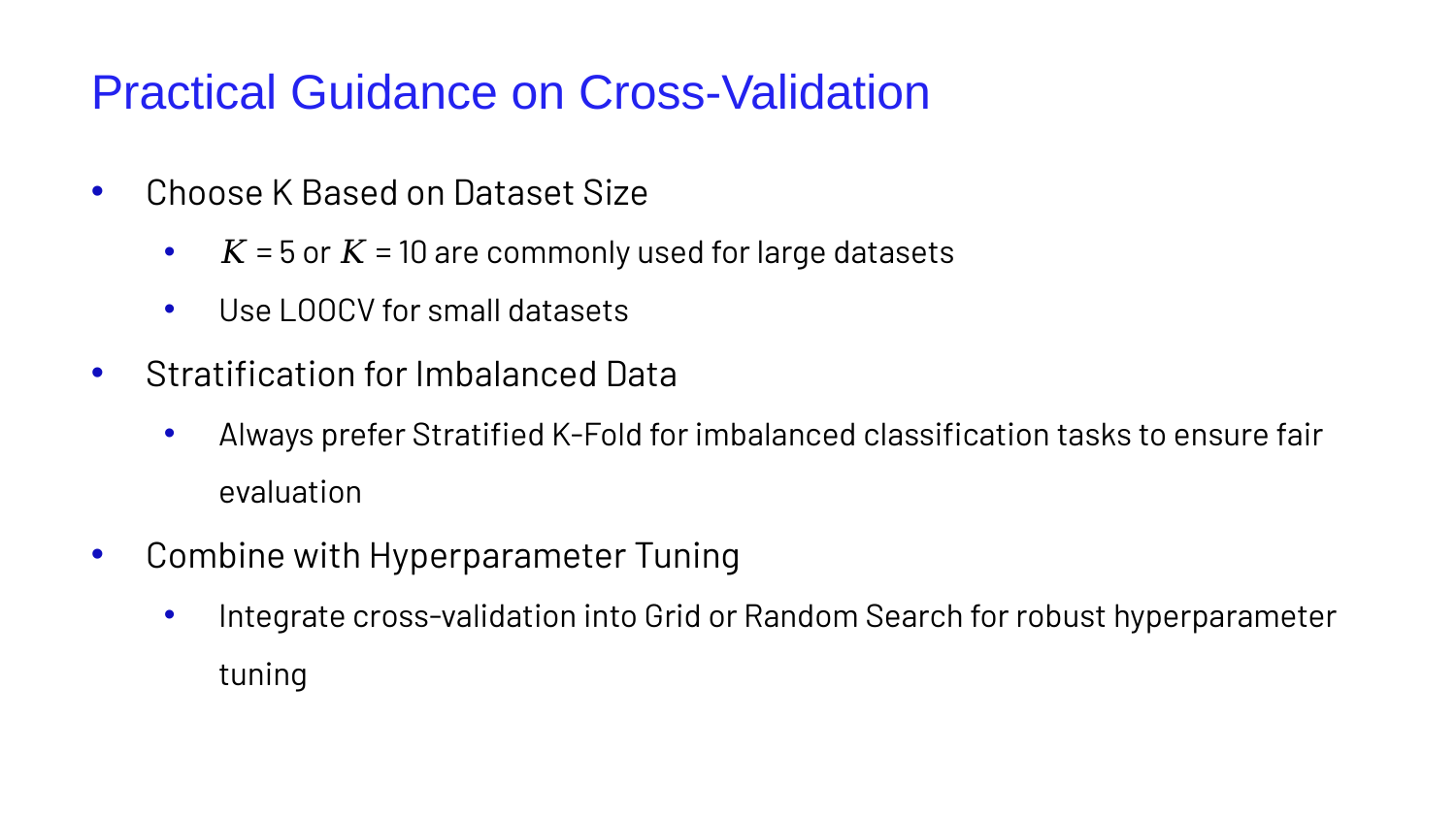

Practical Guidance on Cross-Validation
Choose K Based on Dataset Size
𝐾 = 5 or 𝐾 = 10 are commonly used for large datasets
Use LOOCV for small datasets
Stratification for Imbalanced Data
Always prefer Stratified K-Fold for imbalanced classification tasks to ensure fair evaluation
Combine with Hyperparameter Tuning
Integrate cross-validation into Grid or Random Search for robust hyperparameter tuning